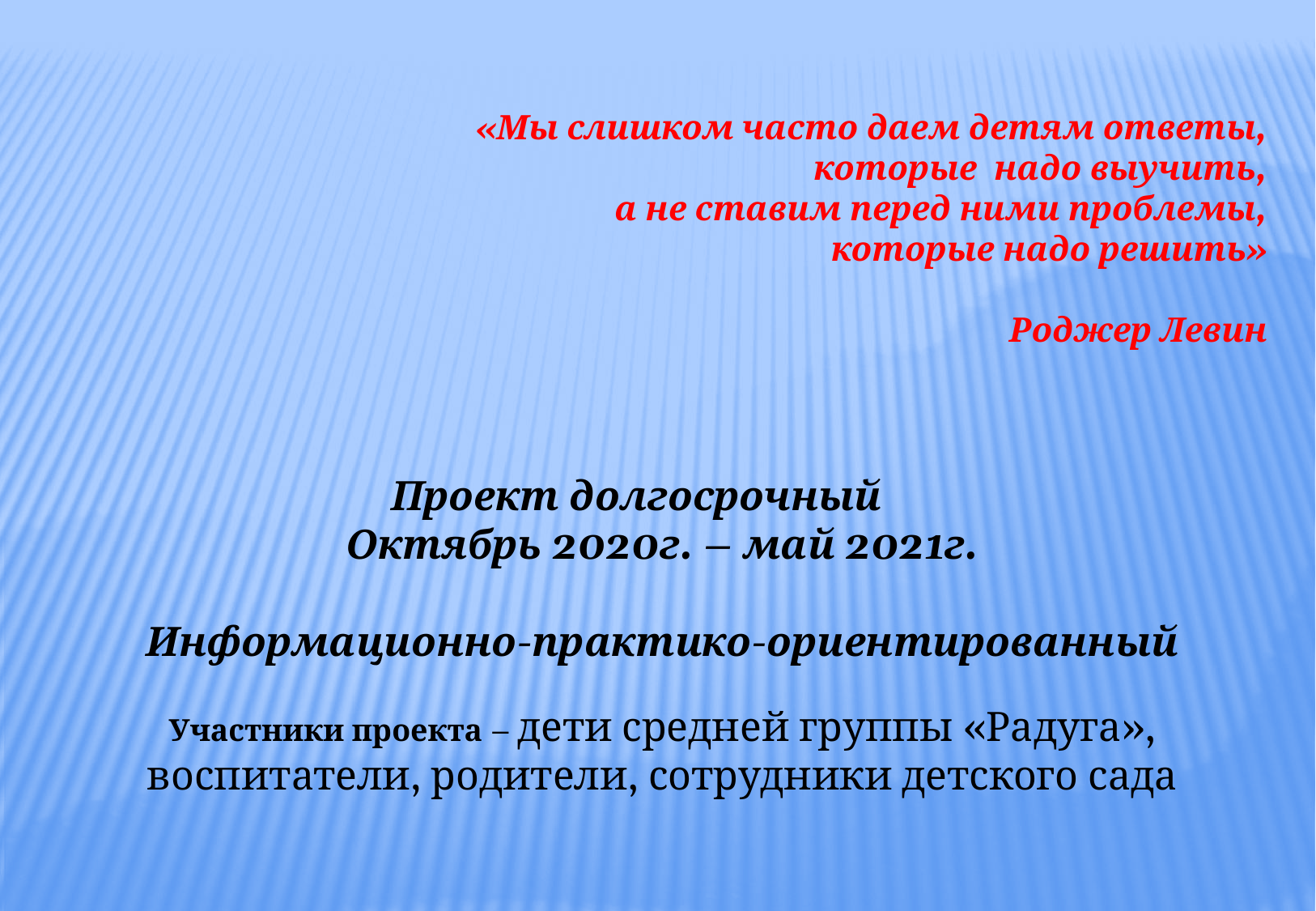

«Мы слишком часто даем детям ответы,
которые  надо выучить,
а не ставим перед ними проблемы,
которые надо решить»

Роджер Левин

Проект долгосрочный
Октябрь 2020г. – май 2021г.

Информационно-практико-ориентированный

Участники проекта – дети средней группы «Радуга», воспитатели, родители, сотрудники детского сада